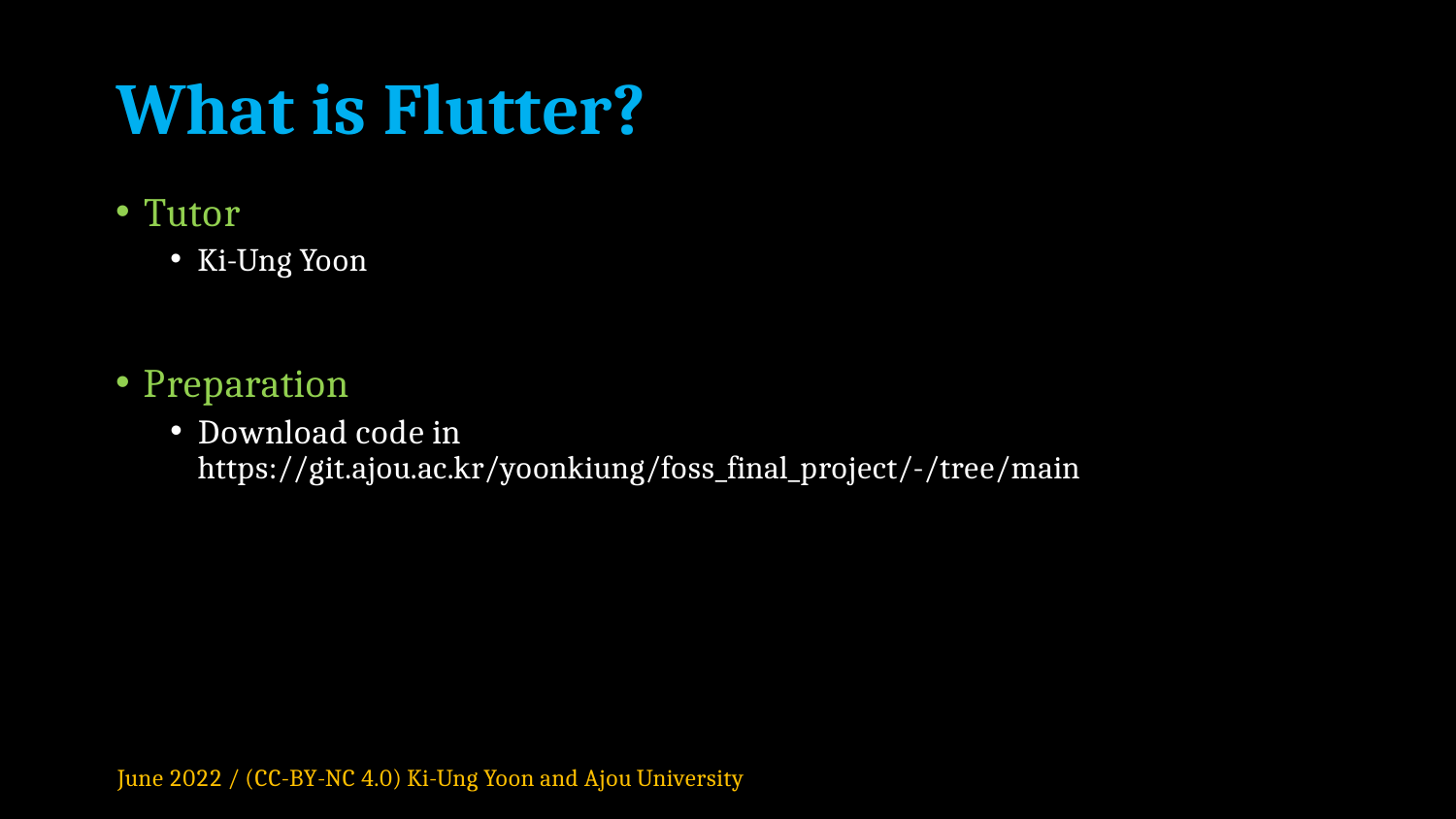

# What is Flutter?
Tutor
Ki-Ung Yoon
Preparation
Download code in
https://git.ajou.ac.kr/yoonkiung/foss_final_project/-/tree/main

June 2022 / (CC-BY-NC 4.0) Ki-Ung Yoon and Ajou University